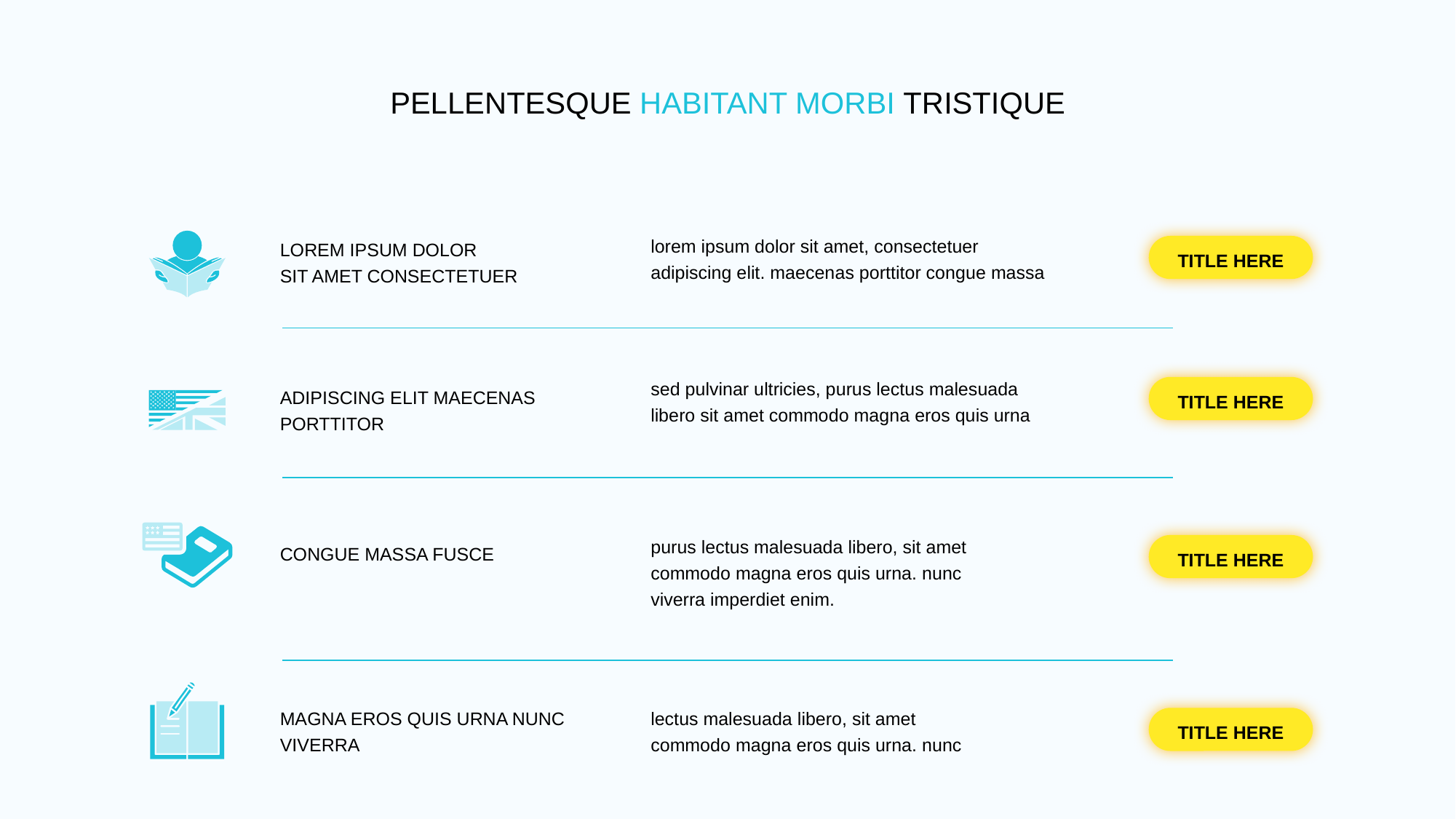

PELLENTESQUE HABITANT MORBI TRISTIQUE
lorem ipsum dolor sit amet, consectetuer adipiscing elit. maecenas porttitor congue massa
LOREM IPSUM DOLOR
SIT AMET CONSECTETUER

TITLE HERE
sed pulvinar ultricies, purus lectus malesuada libero sit amet commodo magna eros quis urna
ADIPISCING ELIT MAECENAS PORTTITOR

TITLE HERE

purus lectus malesuada libero, sit amet commodo magna eros quis urna. nunc viverra imperdiet enim.
CONGUE MASSA FUSCE

TITLE HERE

lectus malesuada libero, sit amet commodo magna eros quis urna. nunc
MAGNA EROS QUIS URNA NUNC VIVERRA

TITLE HERE